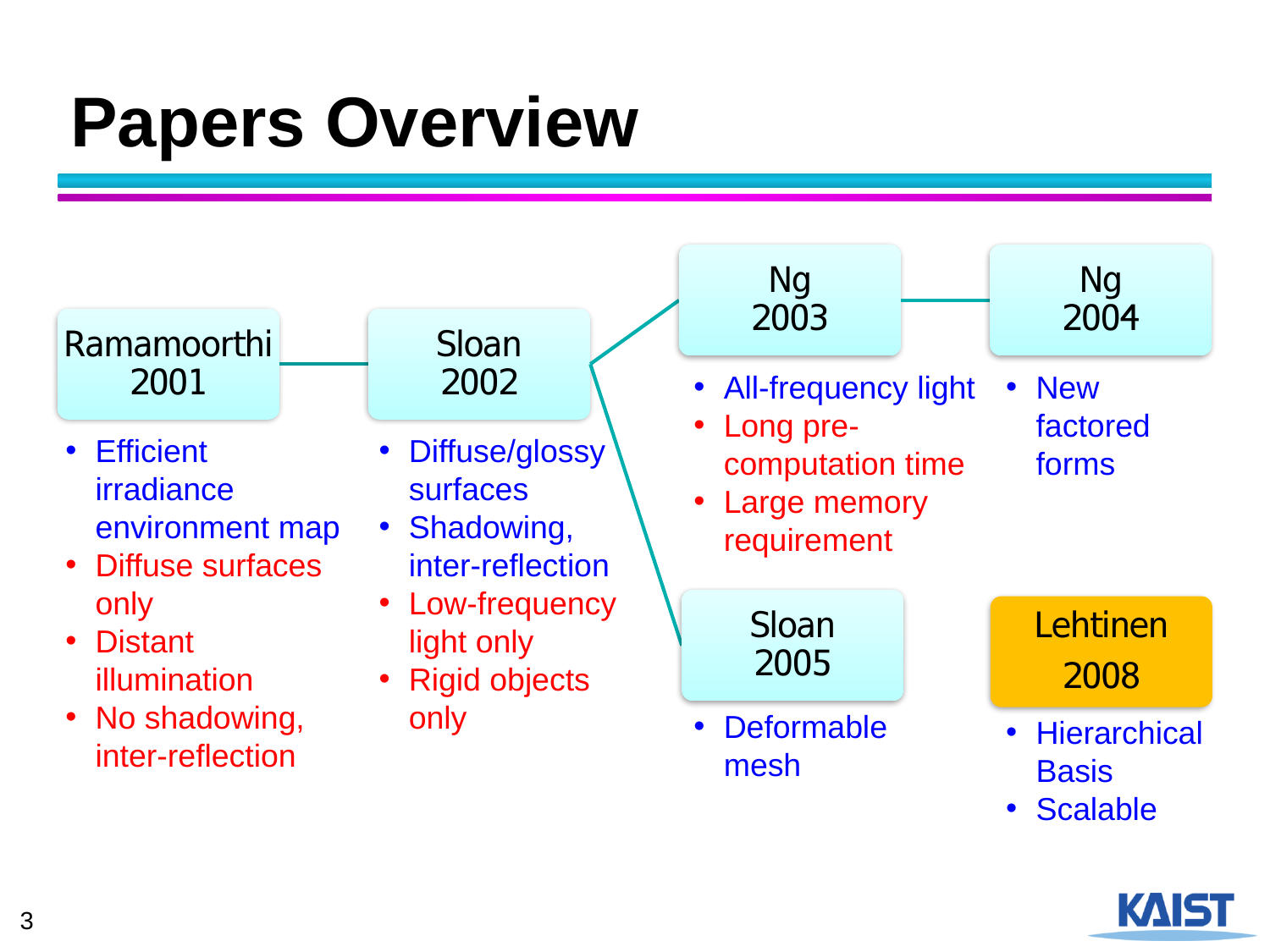

# Papers Overview

Ng
2003

All-frequency light
Long pre-computation time
Large memory requirement

Ng
2004

New factored forms

Ramamoorthi 2001
Efficient irradiance environment map
Diffuse surfaces only
Distant illumination
No shadowing, inter-reflection

Sloan
2002

Diffuse/glossy surfaces
Shadowing, inter-reflection
Low-frequency light only
Rigid objects only

Sloan
2005
Deformable mesh

Lehtinen
2008
Hierarchical Basis
Scalable